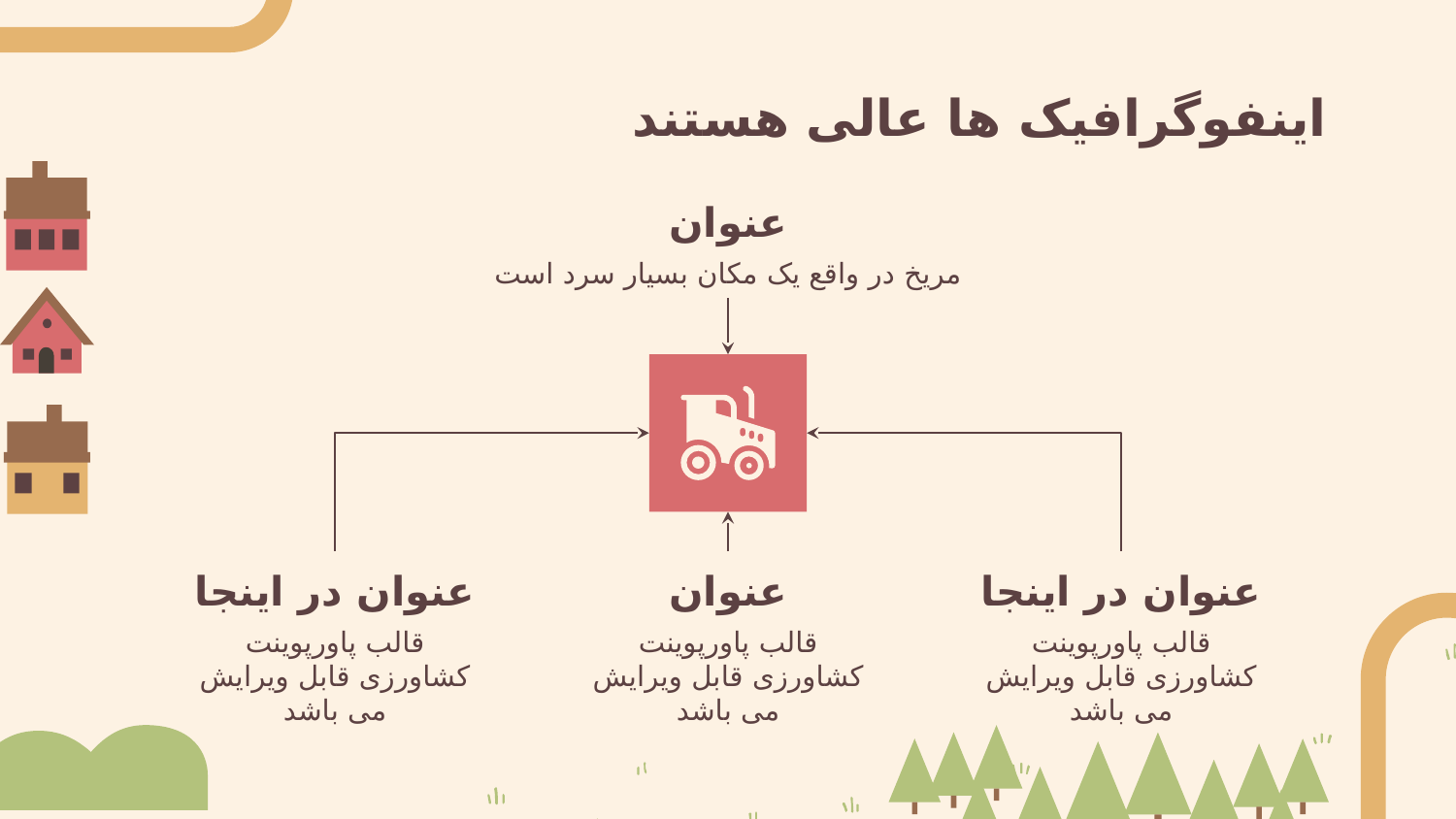

# اینفوگرافیک ها عالی هستند
عنوان
مریخ در واقع یک مکان بسیار سرد است

عنوان در اینجا
عنوان
عنوان در اینجا
قالب پاورپوینت کشاورزی قابل ویرایش می باشد
قالب پاورپوینت کشاورزی قابل ویرایش می باشد
قالب پاورپوینت کشاورزی قابل ویرایش می باشد